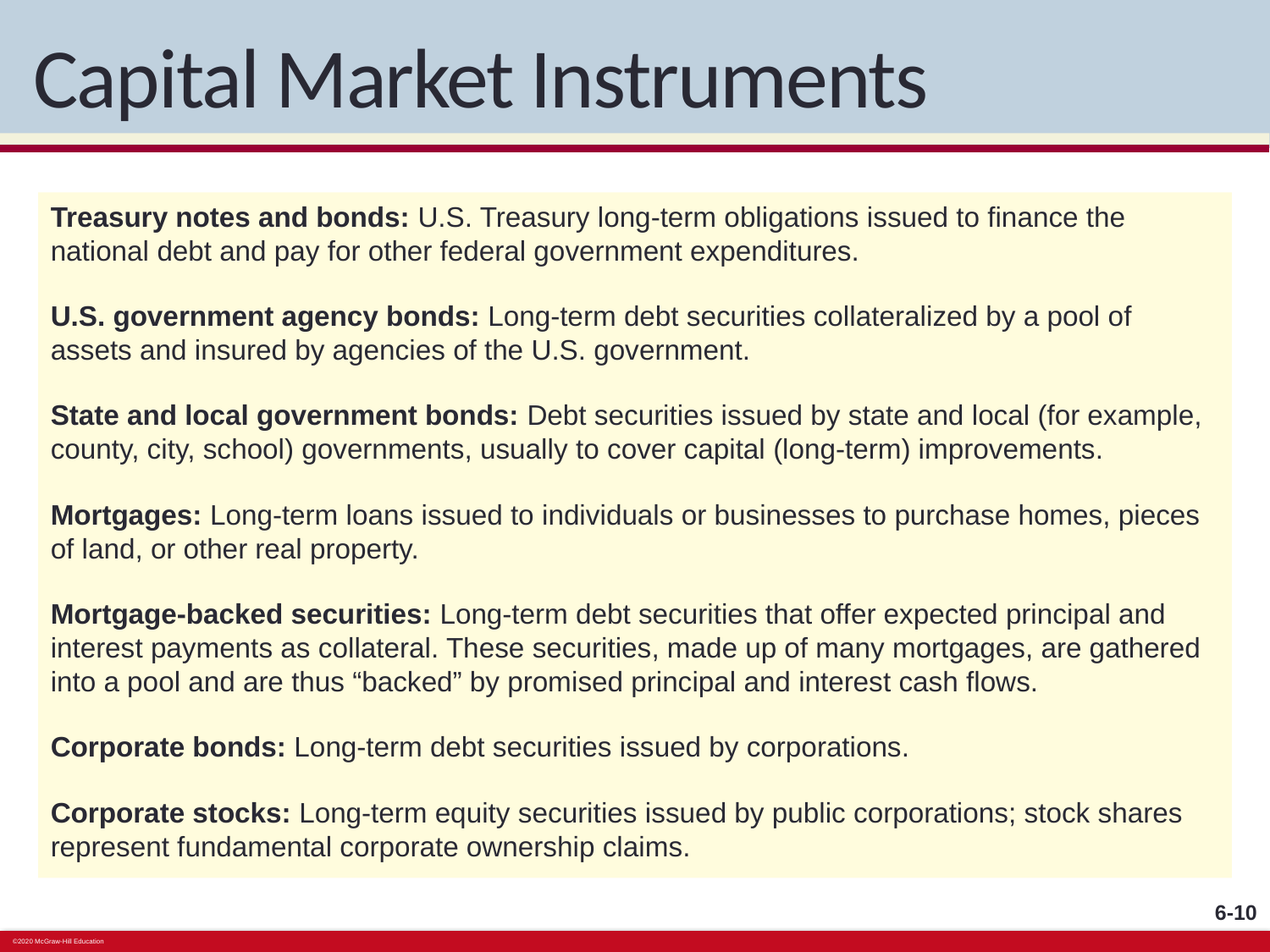

# Capital Market Instruments
Treasury notes and bonds: U.S. Treasury long-term obligations issued to finance the national debt and pay for other federal government expenditures.
U.S. government agency bonds: Long-term debt securities collateralized by a pool of assets and insured by agencies of the U.S. government.
State and local government bonds: Debt securities issued by state and local (for example, county, city, school) governments, usually to cover capital (long-term) improvements.
Mortgages: Long-term loans issued to individuals or businesses to purchase homes, pieces of land, or other real property.
Mortgage-backed securities: Long-term debt securities that offer expected principal and interest payments as collateral. These securities, made up of many mortgages, are gathered into a pool and are thus “backed” by promised principal and interest cash flows.
Corporate bonds: Long-term debt securities issued by corporations.
Corporate stocks: Long-term equity securities issued by public corporations; stock shares represent fundamental corporate ownership claims.